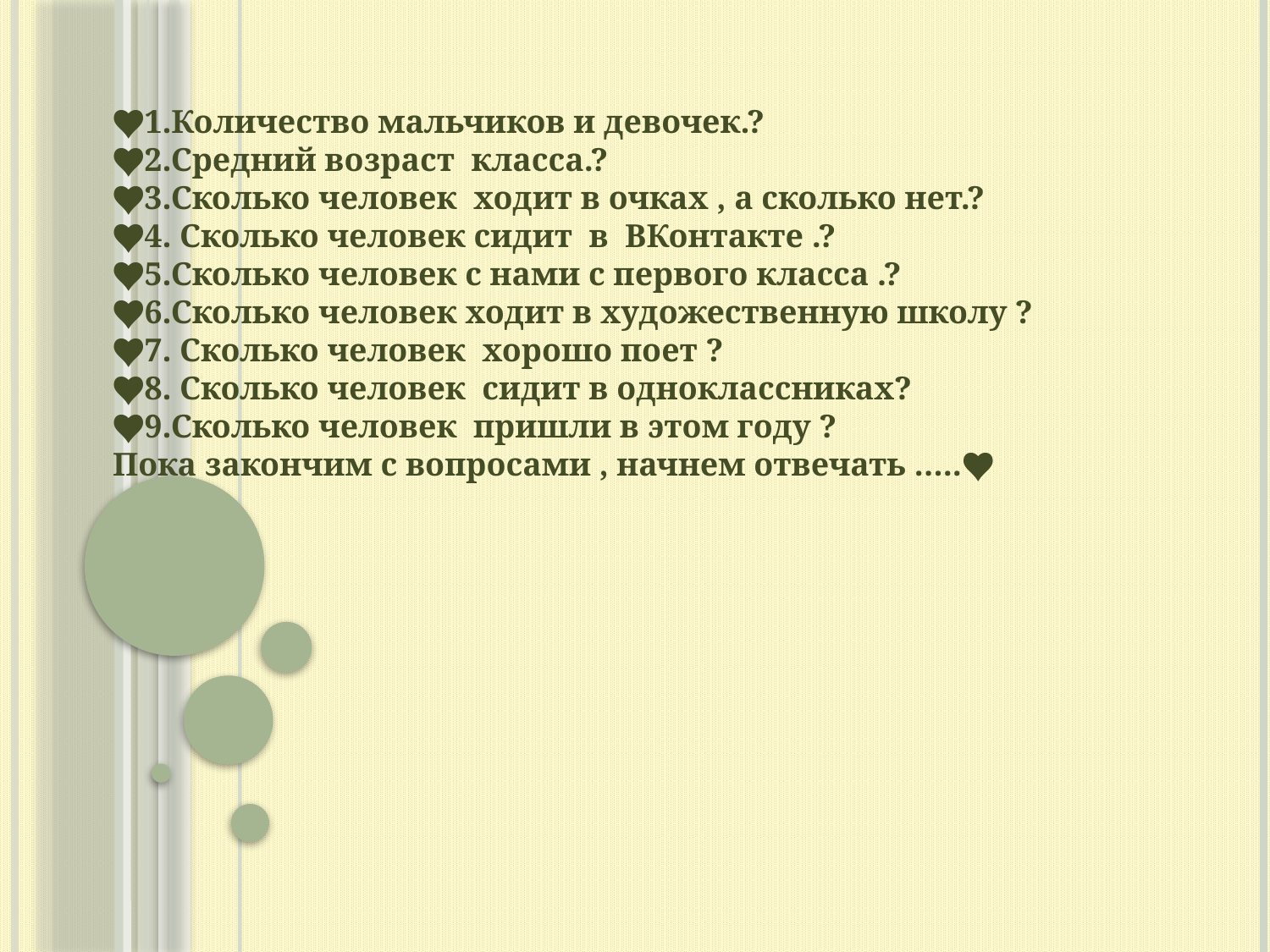

♥1.Количество мальчиков и девочек.?
♥2.Средний возраст  класса.?
♥3.Сколько человек  ходит в очках , а сколько нет.?
♥4. Сколько человек сидит  в  ВКонтакте .?
♥5.Сколько человек с нами с первого класса .?
♥6.Сколько человек ходит в художественную школу ?
♥7. Сколько человек  хорошо поет ?
♥8. Сколько человек  сидит в одноклассниках?
♥9.Сколько человек  пришли в этом году ?
Пока закончим с вопросами , начнем отвечать …..♥
#